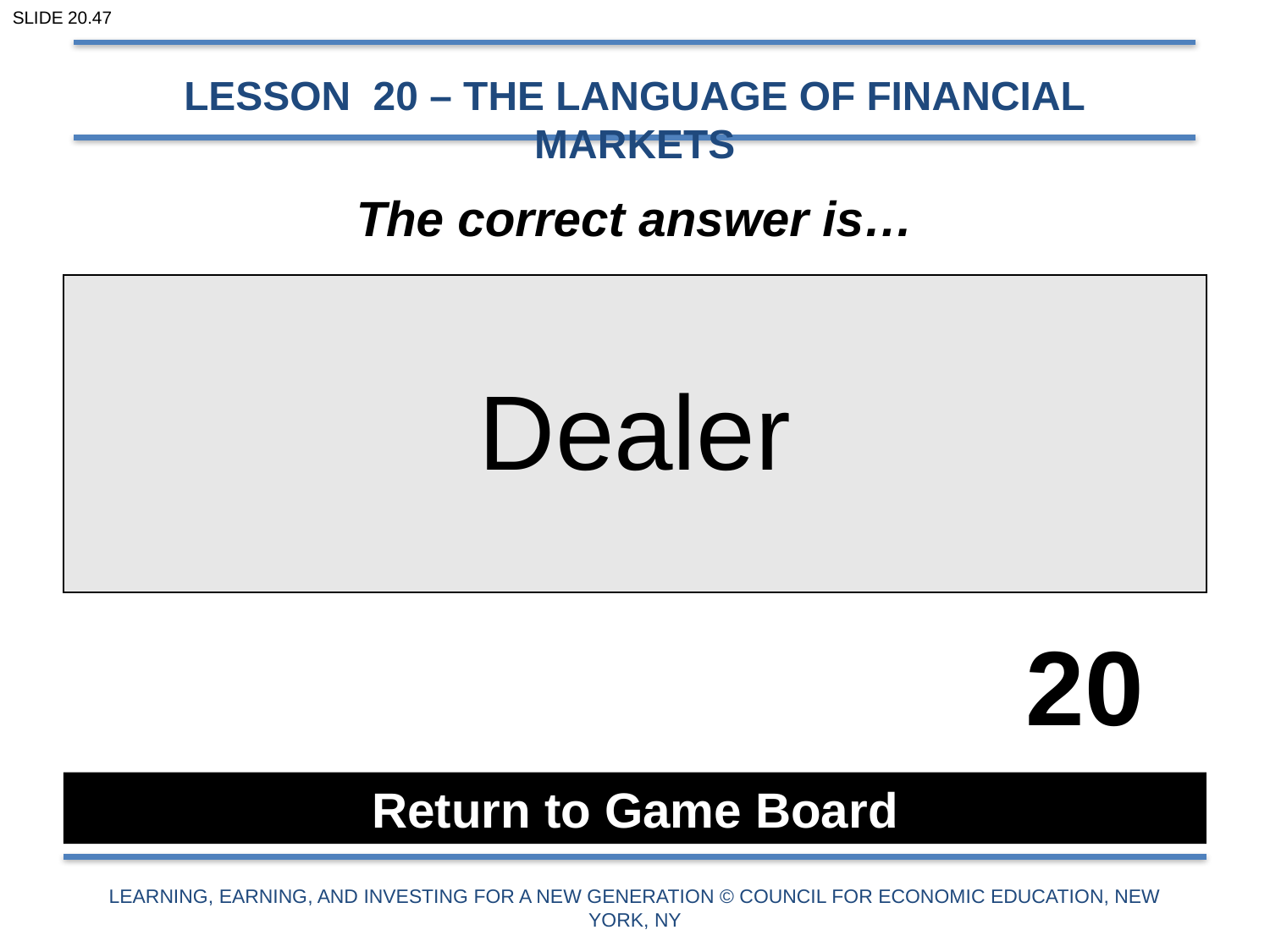

Slide 20.47
Lesson  20 – The Language of Financial Markets
# The correct answer is…
| Dealer |
| --- |
20
Return to Game Board